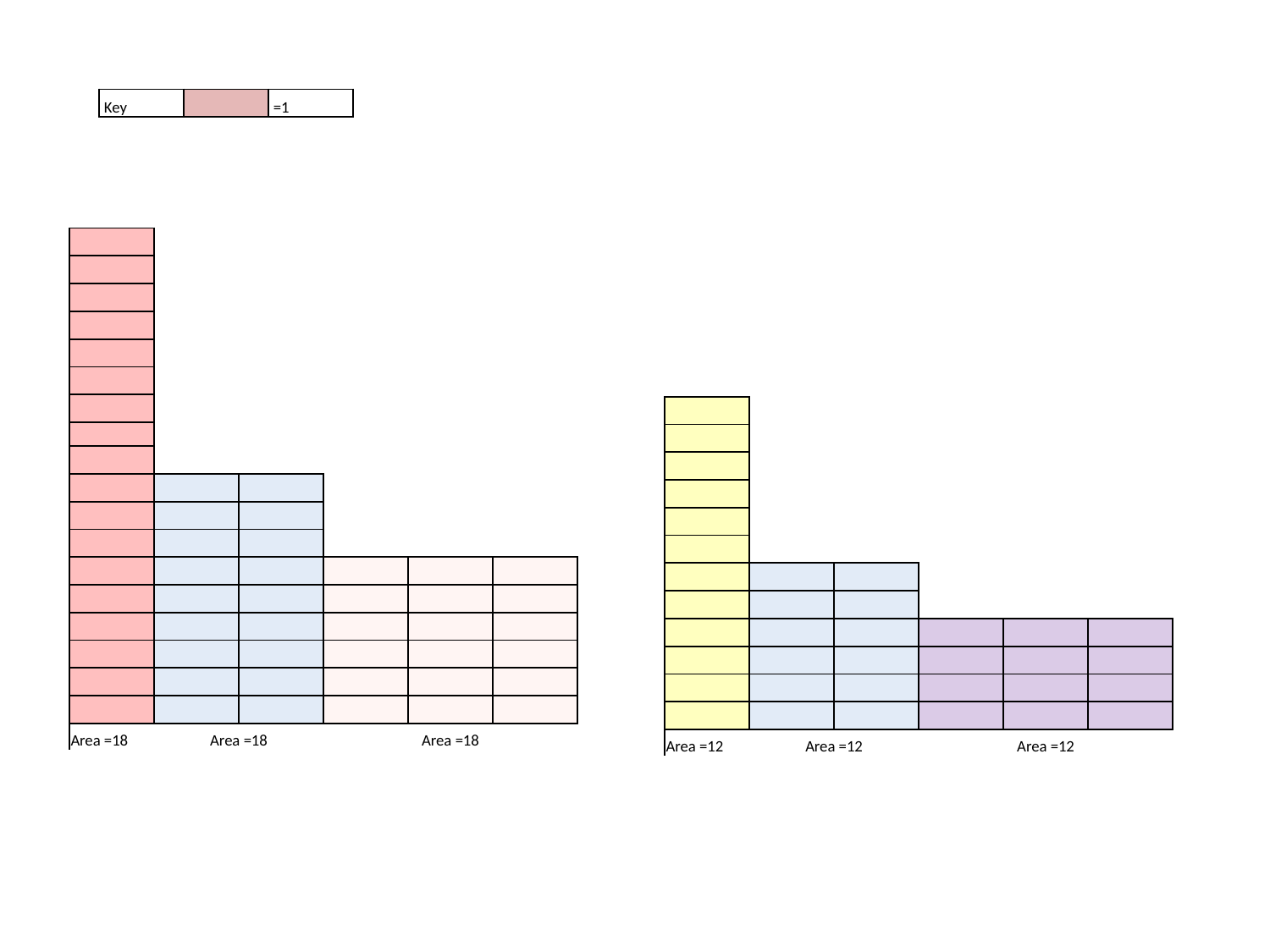

| Key |  | =1 |
| --- | --- | --- |
|  |  |  |  |  |  |
| --- | --- | --- | --- | --- | --- |
|  |  |  |  |  |  |
|  |  |  |  |  |  |
|  |  |  |  |  |  |
|  |  |  |  |  |  |
|  |  |  |  |  |  |
|  |  |  |  |  |  |
|  |  |  |  |  |  |
|  |  |  |  |  |  |
|  |  |  |  |  |  |
|  |  |  |  |  |  |
|  |  |  |  |  |  |
|  |  |  |  |  |  |
|  |  |  |  |  |  |
|  |  |  |  |  |  |
|  |  |  |  |  |  |
|  |  |  |  |  |  |
|  |  |  |  |  |  |
| Area =18 | Area =18 |  | Area =18 |  |  |
|  |  |  |  |  |  |
| --- | --- | --- | --- | --- | --- |
|  |  |  |  |  |  |
|  |  |  |  |  |  |
|  |  |  |  |  |  |
|  |  |  |  |  |  |
|  |  |  |  |  |  |
|  |  |  |  |  |  |
|  |  |  |  |  |  |
|  |  |  |  |  |  |
|  |  |  |  |  |  |
|  |  |  |  |  |  |
|  |  |  |  |  |  |
| Area =12 | Area =12 |  | Area =12 |  |  |